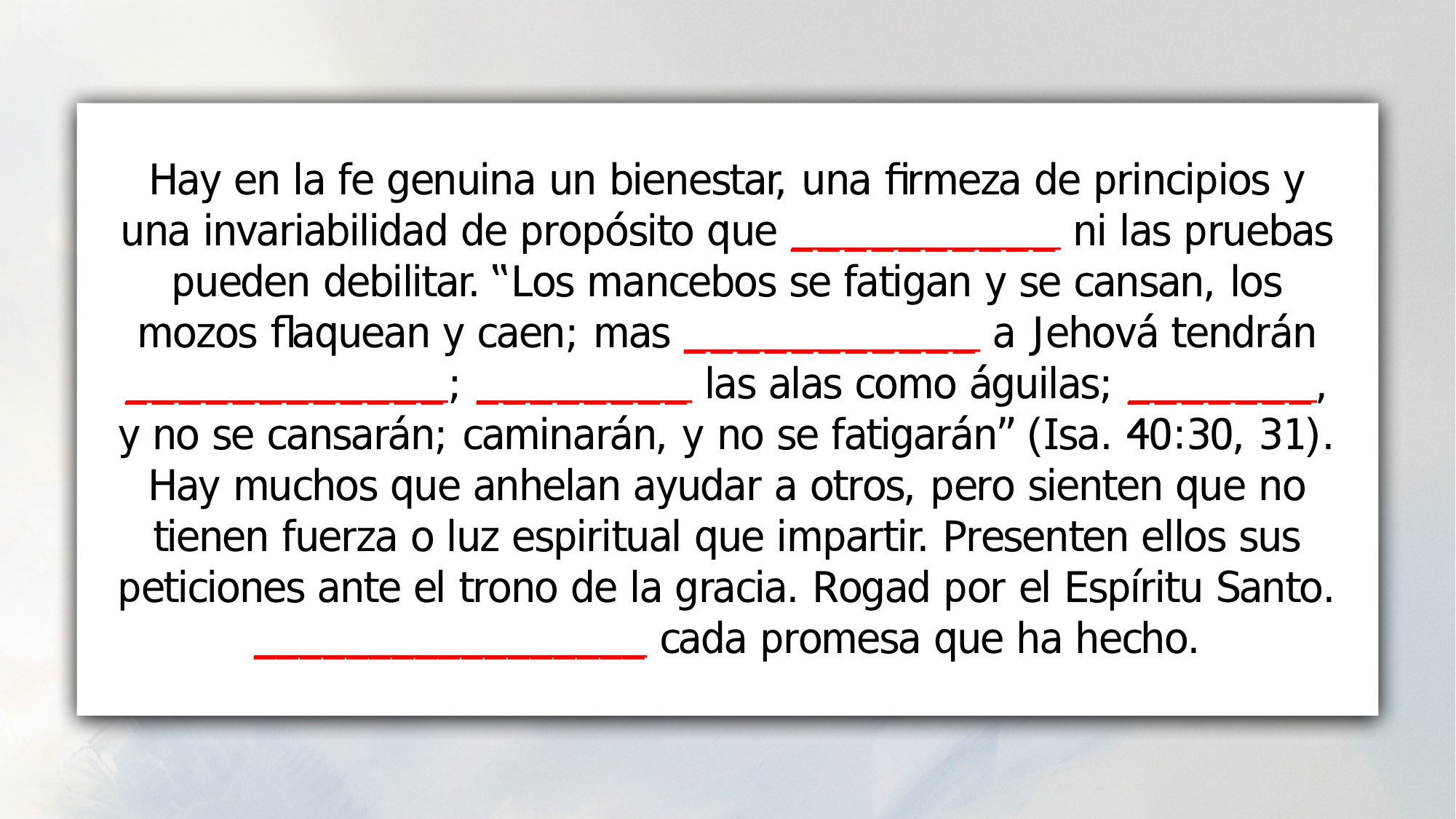

Hay en la fe genuina un bienestar, una firmeza de principios y una invariabilidad de propósito que __________ ni las pruebas pueden debilitar. “Los mancebos se fatigan y se cansan, los mozos flaquean y caen; mas ___________ a Jehová tendrán ____________; ________ las alas como águilas; _______, y no se cansarán; caminarán, y no se fatigarán” (Isa. 40:30, 31).
Hay muchos que anhelan ayudar a otros, pero sienten que no tienen fuerza o luz espiritual que impartir. Presenten ellos sus peticiones ante el trono de la gracia. Rogad por el Espíritu Santo. _________________ cada promesa que ha hecho.